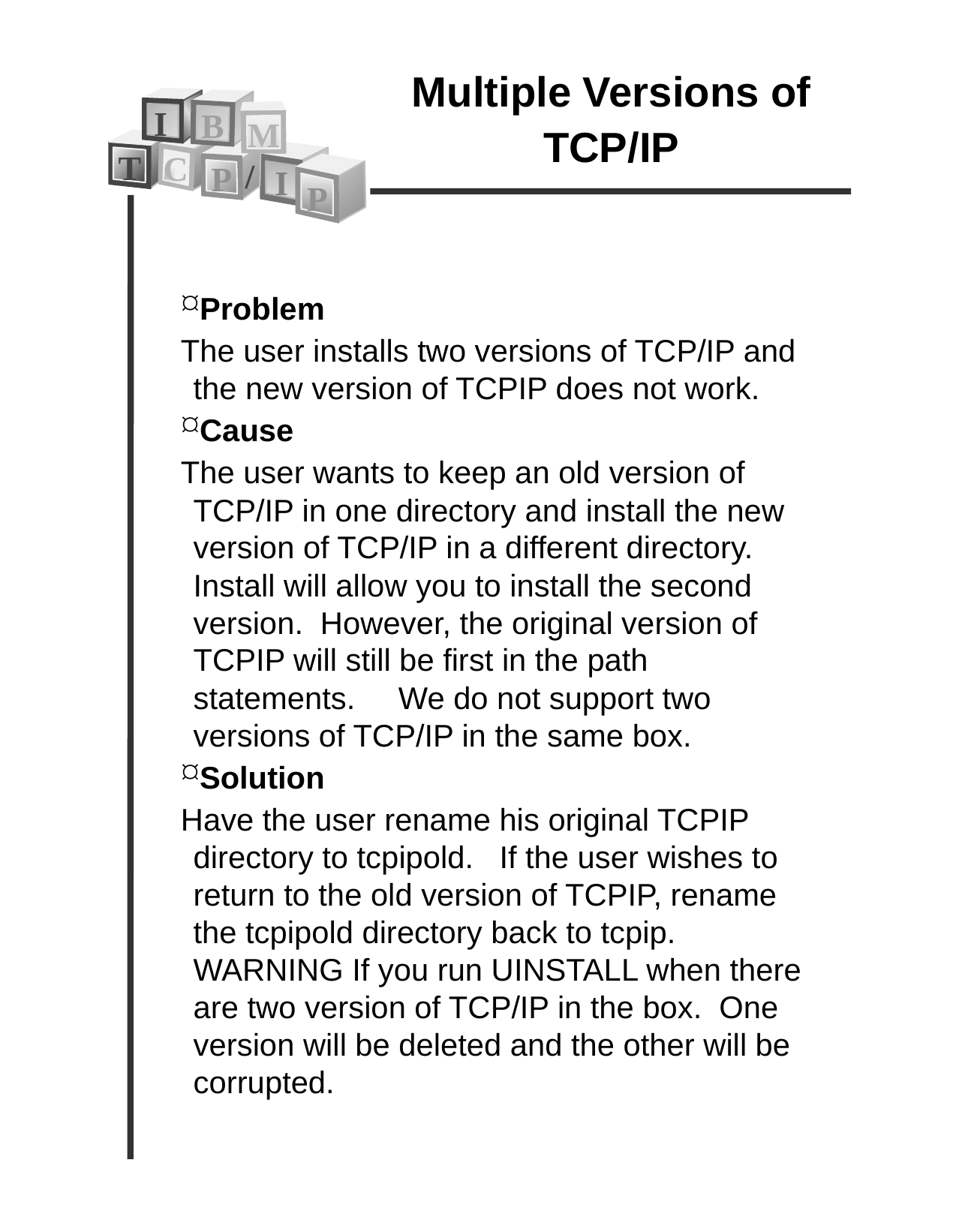

Multiple Versions of TCP/IP

I

B

M

T
C

/

P

I

P

Problem
The user installs two versions of TCP/IP and the new version of TCPIP does not work.
Cause
The user wants to keep an old version of TCP/IP in one directory and install the new version of TCP/IP in a different directory.  Install will allow you to install the second version.  However, the original version of TCPIP will still be first in the path statements.     We do not support two versions of TCP/IP in the same box.
Solution
Have the user rename his original TCPIP directory to tcpipold.   If the user wishes to return to the old version of TCPIP, rename the tcpipold directory back to tcpip.    WARNING If you run UINSTALL when there are two version of TCP/IP in the box.  One version will be deleted and the other will be corrupted.